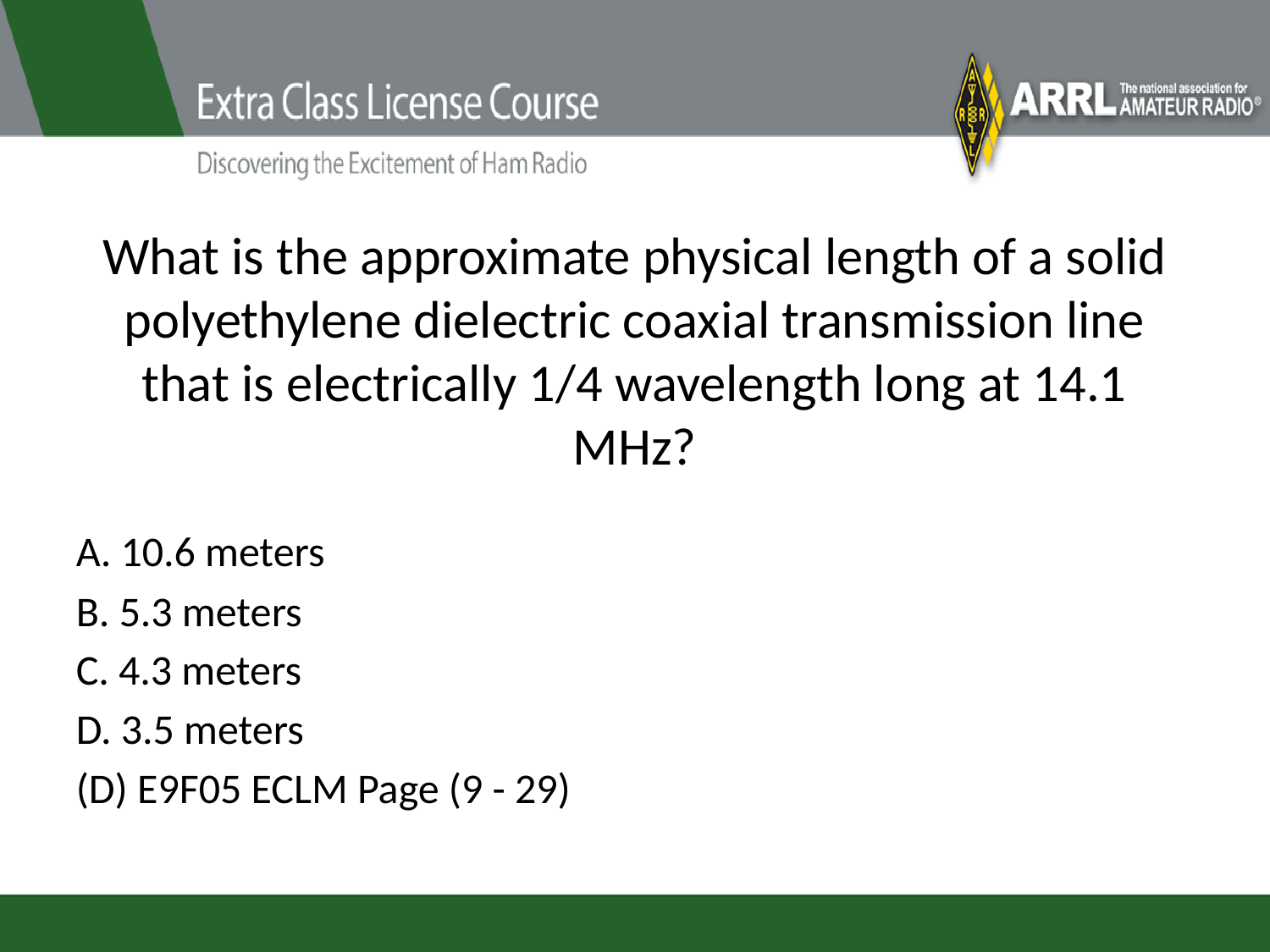

# What is the approximate physical length of a solid polyethylene dielectric coaxial transmission line that is electrically 1/4 wavelength long at 14.1 MHz?
A. 10.6 meters
B. 5.3 meters
C. 4.3 meters
D. 3.5 meters
(D) E9F05 ECLM Page (9 - 29)